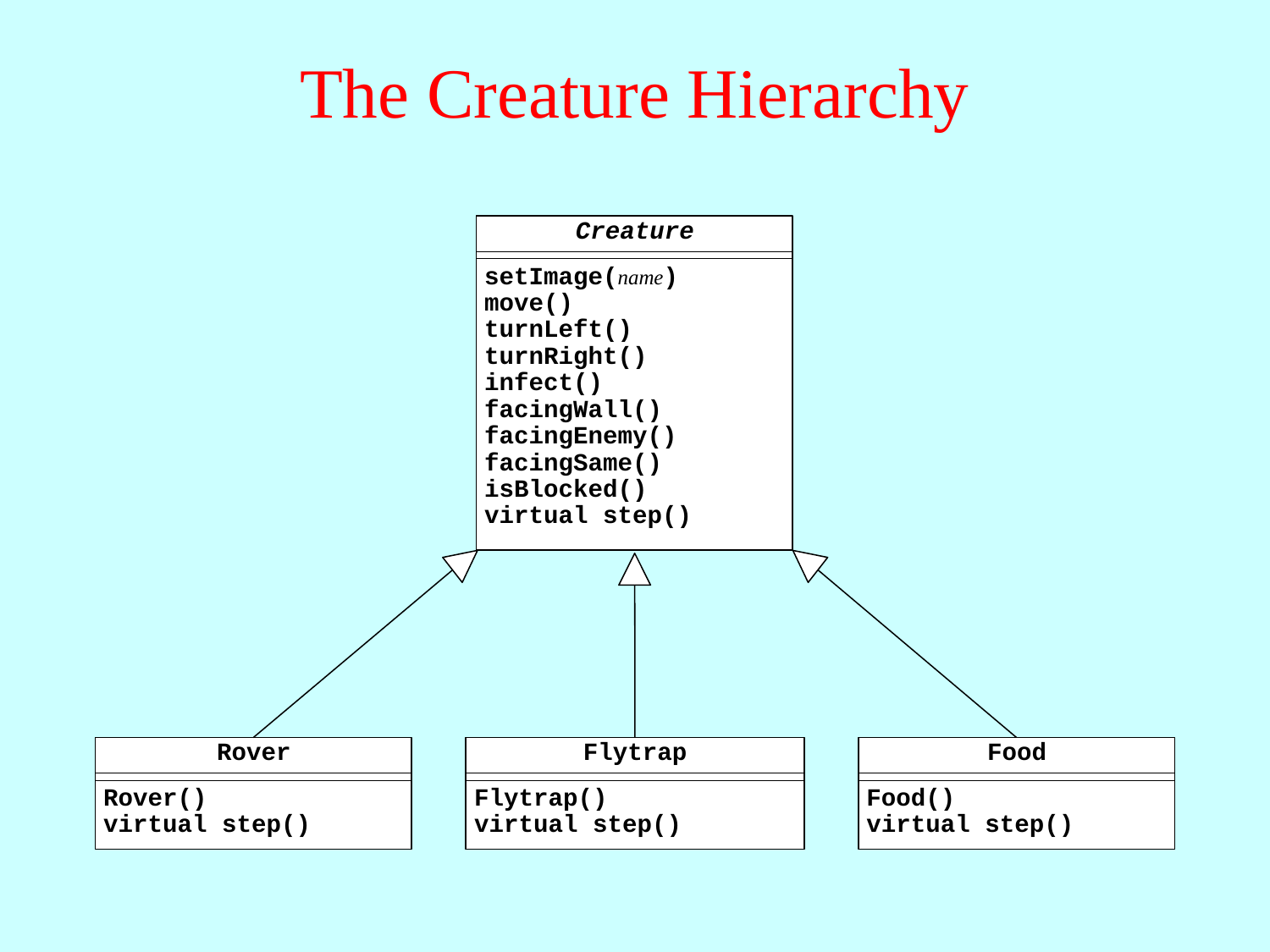

# The Creature Hierarchy
Creature

setImage(name)
move()
turnLeft()
turnRight()
infect()
facingWall()
facingEnemy()
facingSame()
isBlocked()
virtual step()

Rover
Flytrap
Food

Rover()
virtual step()
Flytrap()
virtual step()
Food()
virtual step()